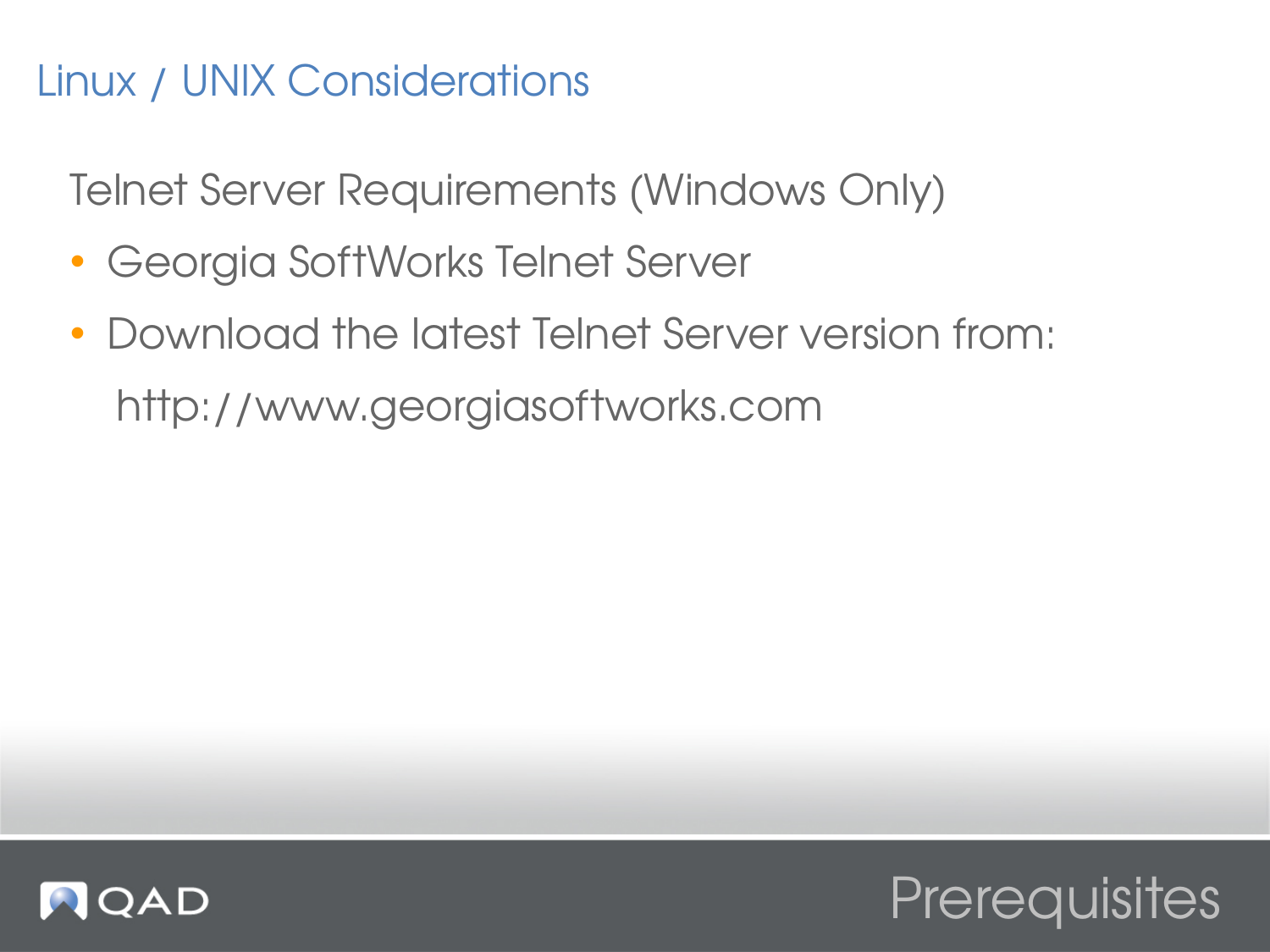

Linux / UNIX Considerations
Telnet Server Requirements (Windows Only)
Georgia SoftWorks Telnet Server
Download the latest Telnet Server version from:
    http://www.georgiasoftworks.com

# Prerequisites